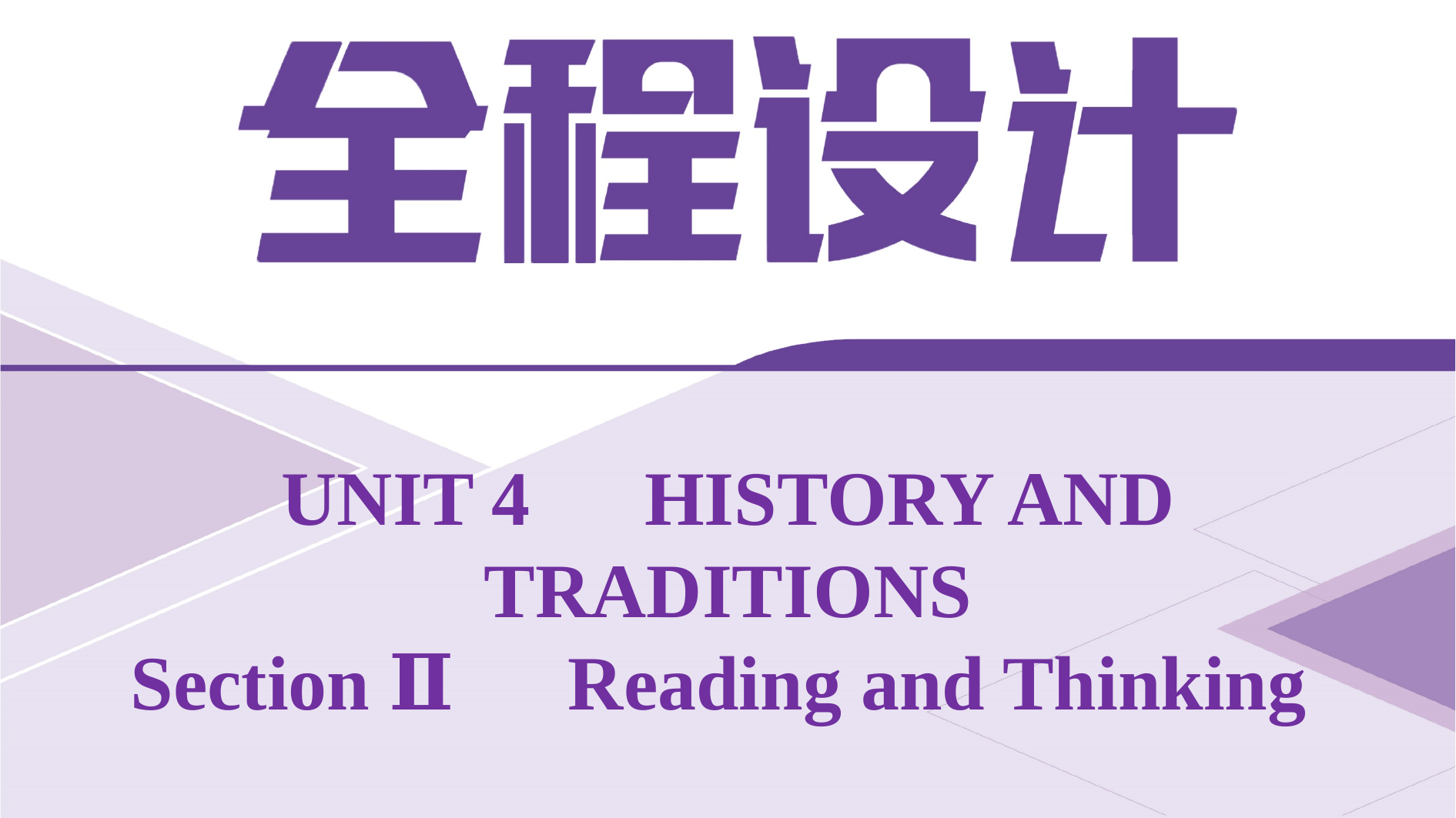

UNIT 4　HISTORY AND TRADITIONS
Section Ⅱ　Reading and Thinking